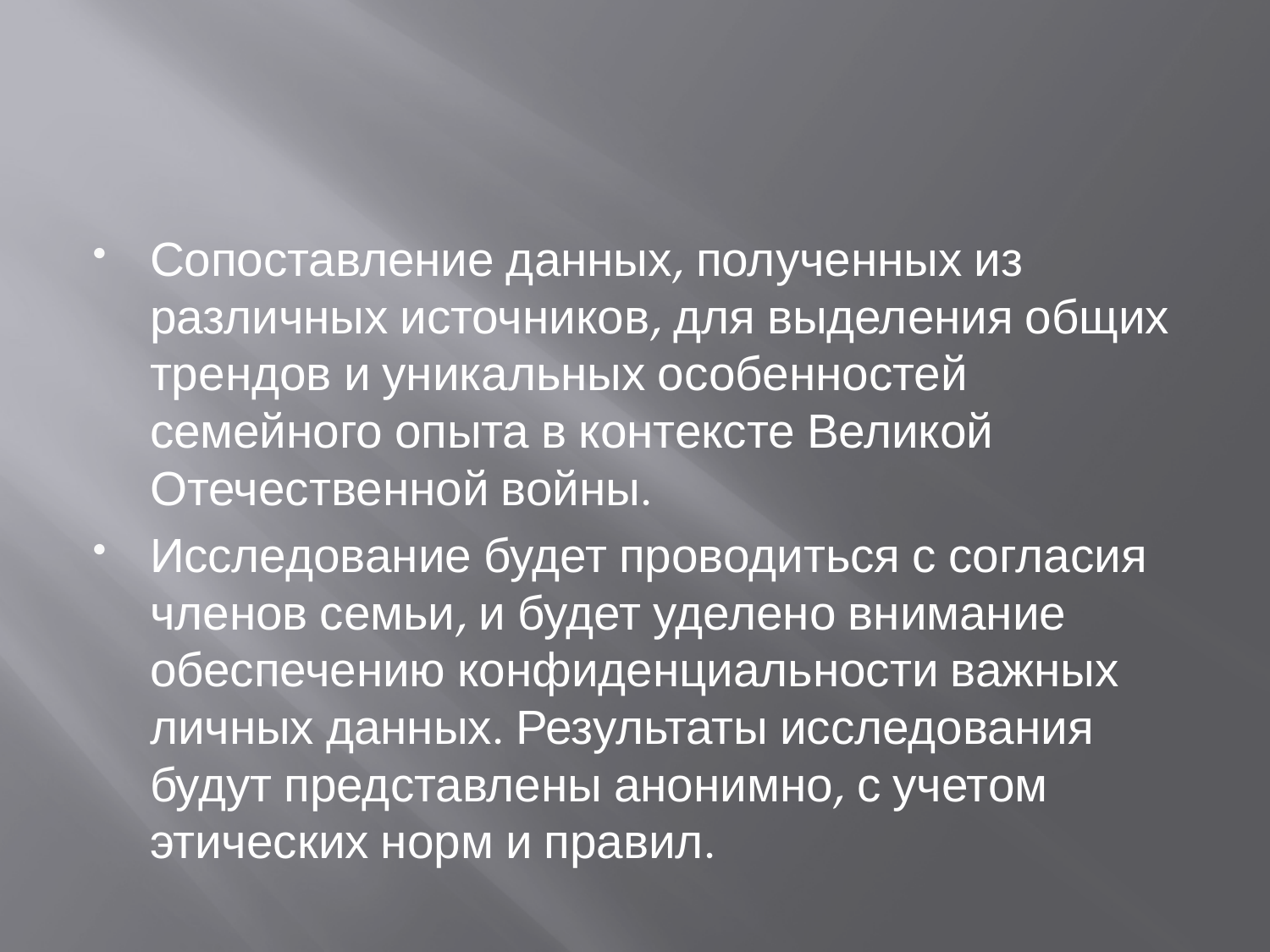

#
Сопоставление данных, полученных из различных источников, для выделения общих трендов и уникальных особенностей семейного опыта в контексте Великой Отечественной войны.
Исследование будет проводиться с согласия членов семьи, и будет уделено внимание обеспечению конфиденциальности важных личных данных. Результаты исследования будут представлены анонимно, с учетом этических норм и правил.